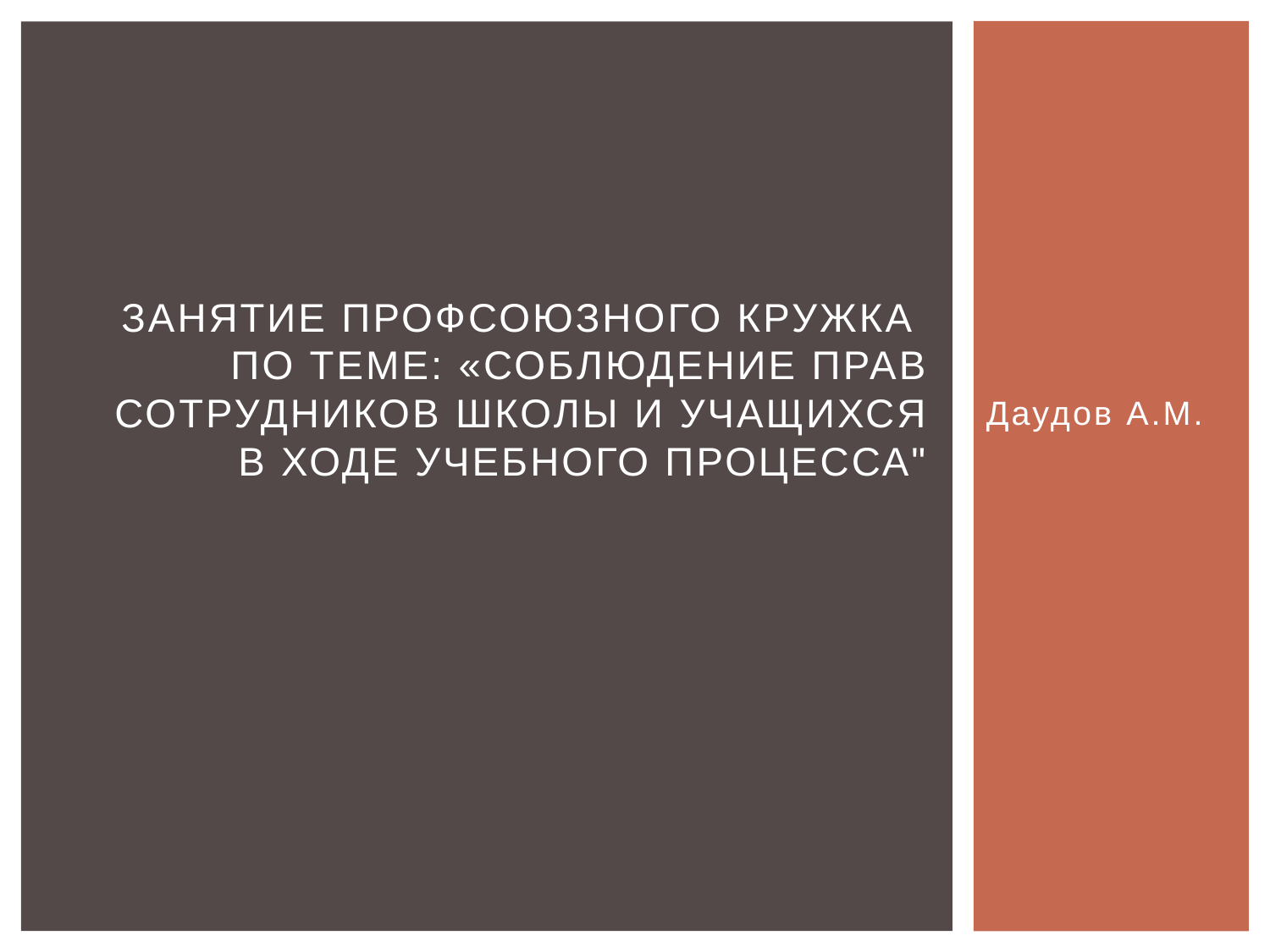

# Занятие профсоюзного кружка  по теме: «Соблюдение прав сотрудников школы и учащихся в ходе учебного процесса"
Даудов А.М.